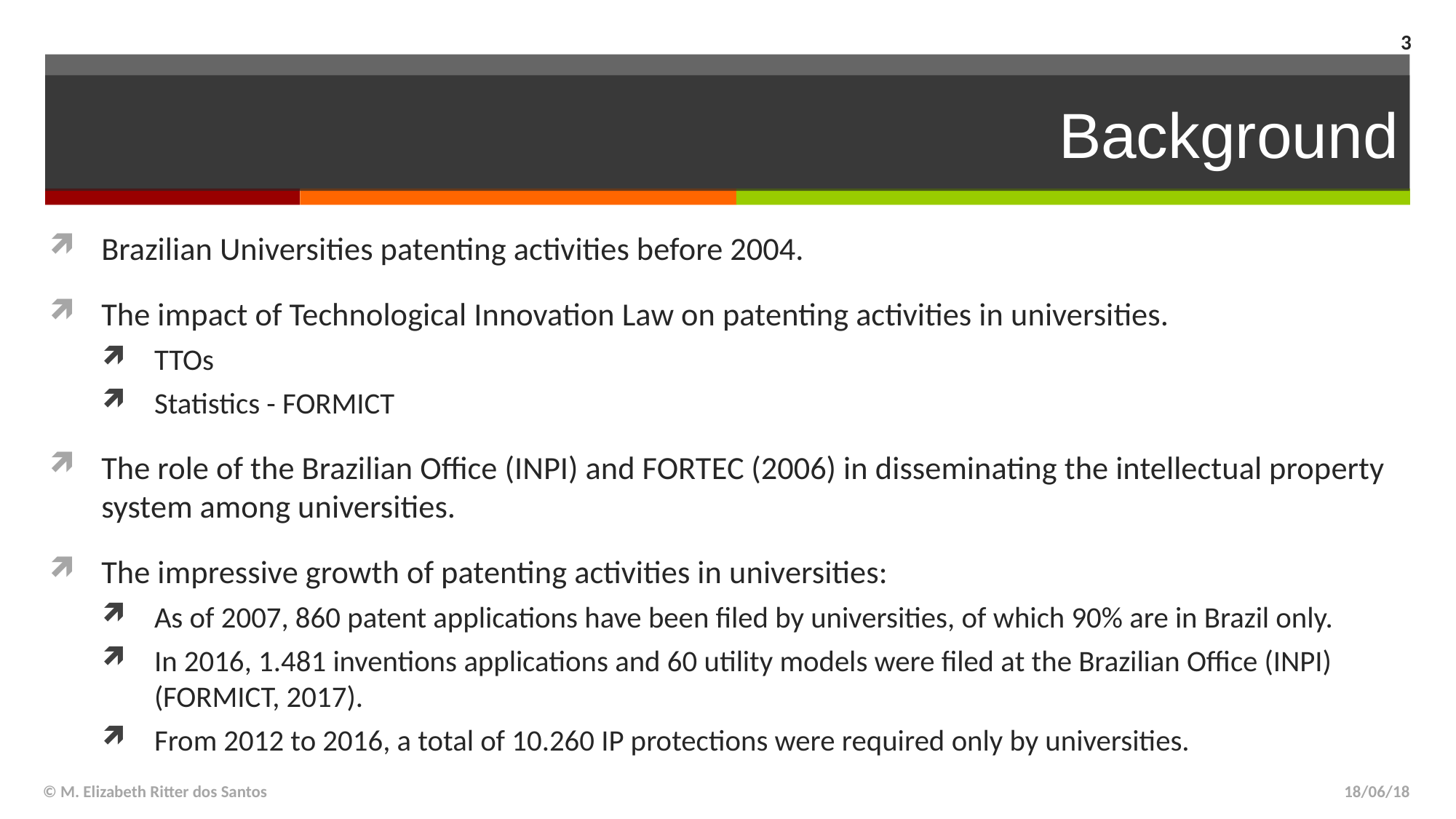

3
# Background
Brazilian Universities patenting activities before 2004.
The impact of Technological Innovation Law on patenting activities in universities.
TTOs
Statistics - FORMICT
The role of the Brazilian Office (INPI) and FORTEC (2006) in disseminating the intellectual property system among universities.
The impressive growth of patenting activities in universities:
As of 2007, 860 patent applications have been filed by universities, of which 90% are in Brazil only.
In 2016, 1.481 inventions applications and 60 utility models were filed at the Brazilian Office (INPI) (FORMICT, 2017).
From 2012 to 2016, a total of 10.260 IP protections were required only by universities.

© M. Elizabeth Ritter dos Santos
18/06/18